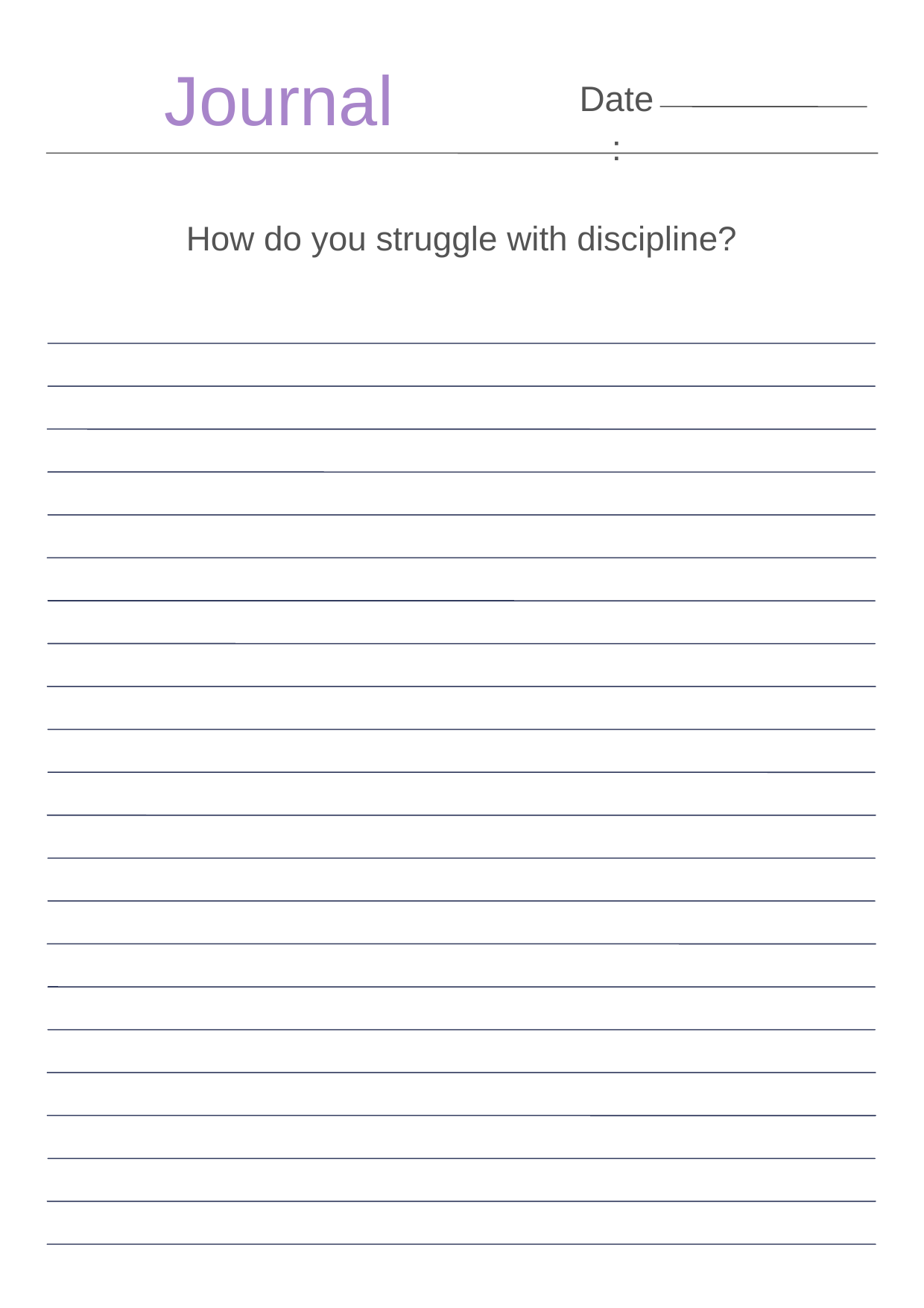

Journal
Date:

How do you struggle with discipline?